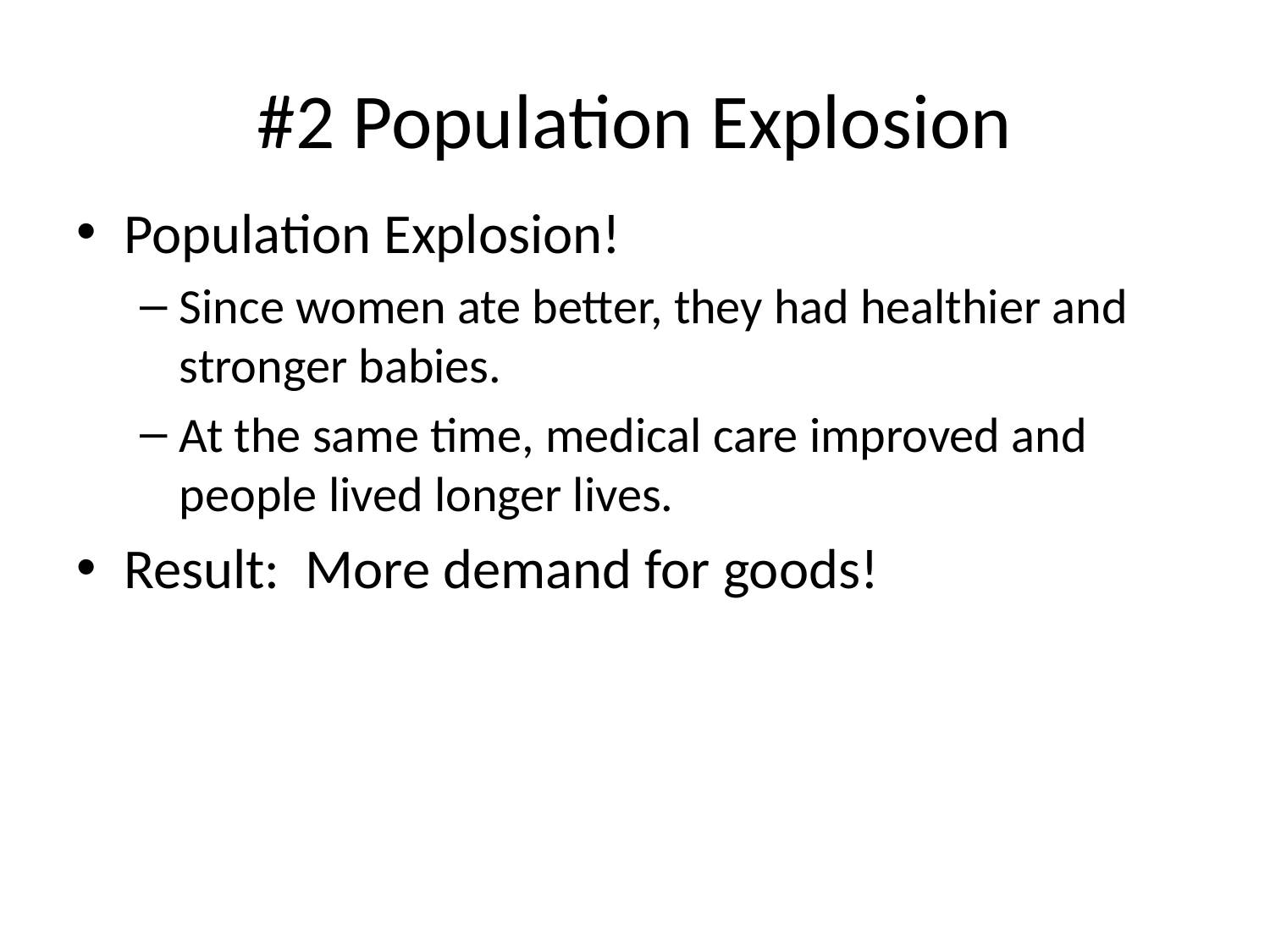

# #2 Population Explosion
Population Explosion!
Since women ate better, they had healthier and stronger babies.
At the same time, medical care improved and people lived longer lives.
Result:  More demand for goods!